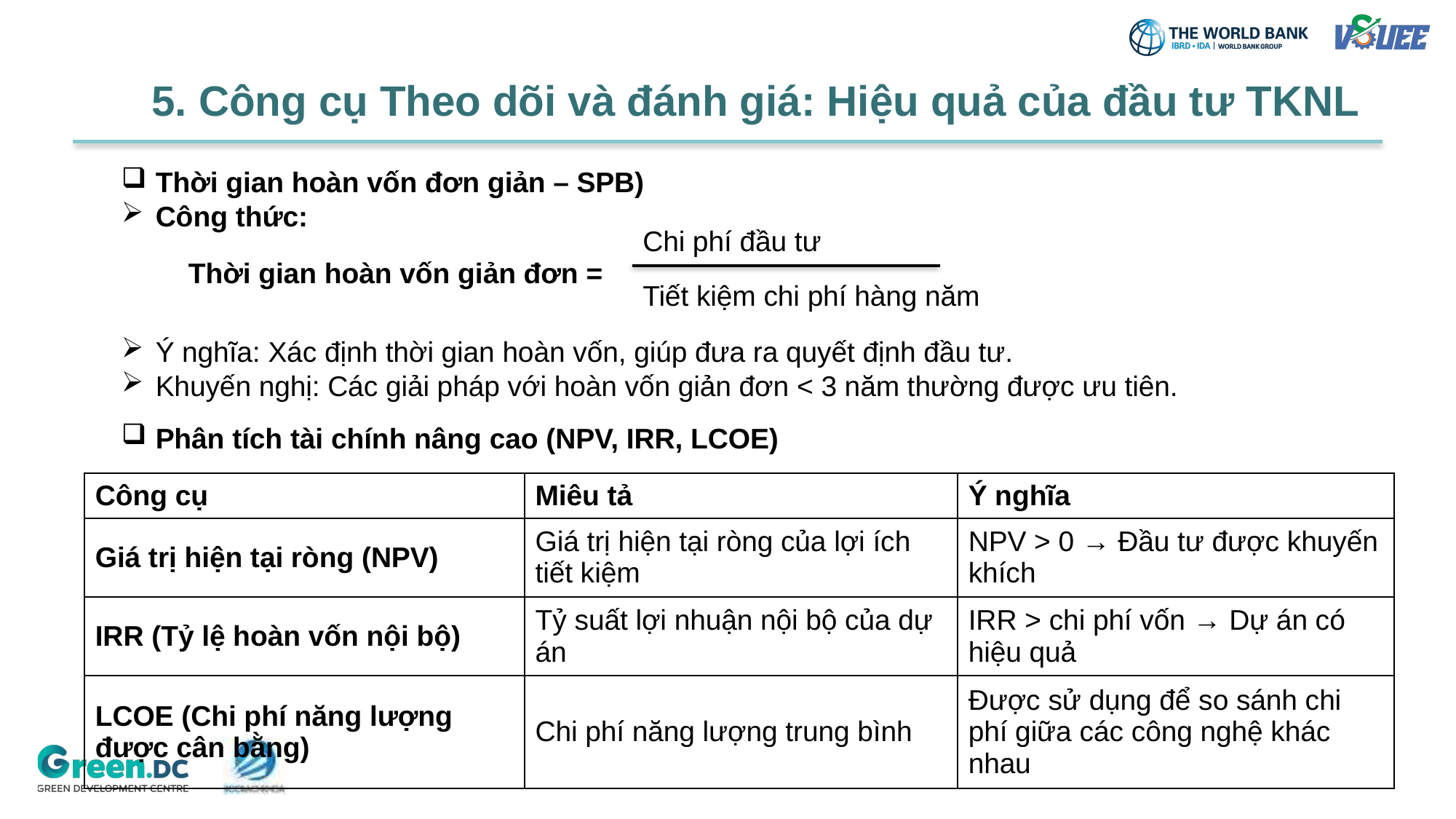

5. Công cụ Theo dõi và đánh giá: Hiệu quả của đầu tư TKNL
Thời gian hoàn vốn đơn giản – SPB)
Công thức:

Ý nghĩa: Xác định thời gian hoàn vốn, giúp đưa ra quyết định đầu tư.
Khuyến nghị: Các giải pháp với hoàn vốn giản đơn < 3 năm thường được ưu tiên.
Chi phí đầu tư
Thời gian hoàn vốn giản đơn =
Tiết kiệm chi phí hàng năm
Phân tích tài chính nâng cao (NPV, IRR, LCOE)
| Công cụ | Miêu tả | Ý nghĩa |
| --- | --- | --- |
| Giá trị hiện tại ròng (NPV) | Giá trị hiện tại ròng của lợi ích tiết kiệm | NPV > 0 → Đầu tư được khuyến khích |
| IRR (Tỷ lệ hoàn vốn nội bộ) | Tỷ suất lợi nhuận nội bộ của dự án | IRR > chi phí vốn → Dự án có hiệu quả |
| LCOE (Chi phí năng lượng được cân bằng) | Chi phí năng lượng trung bình | Được sử dụng để so sánh chi phí giữa các công nghệ khác nhau |